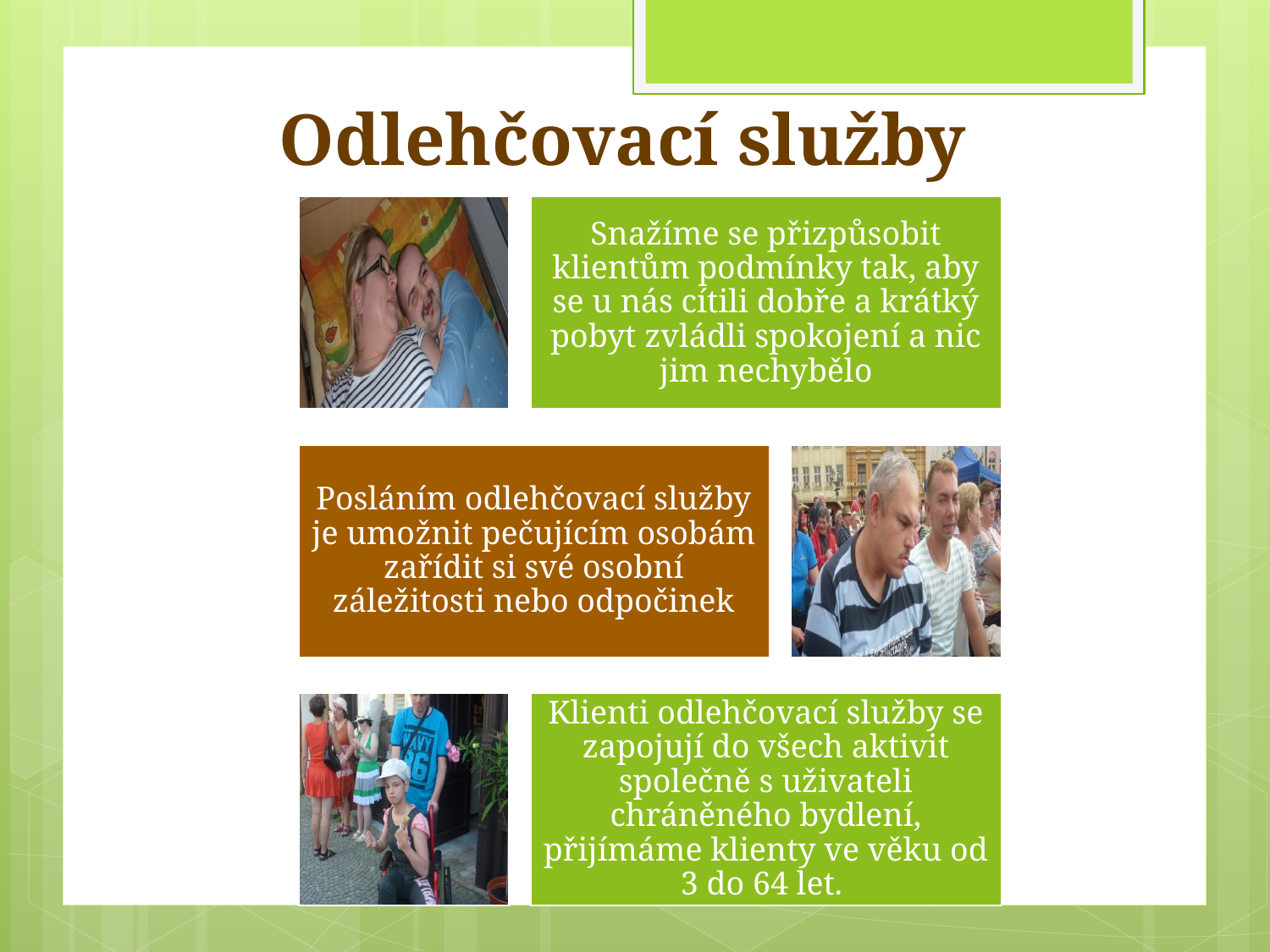

# Odlehčovací služby
Snažíme se přizpůsobit klientům podmínky tak, aby se u nás cítili dobře a krátký pobyt zvládli spokojení a nic jim nechybělo
Posláním odlehčovací služby je umožnit pečujícím osobám zařídit si své osobní záležitosti nebo odpočinek
Klienti odlehčovací služby se zapojují do všech aktivit společně s uživateli chráněného bydlení, přijímáme klienty ve věku od 3 do 64 let.